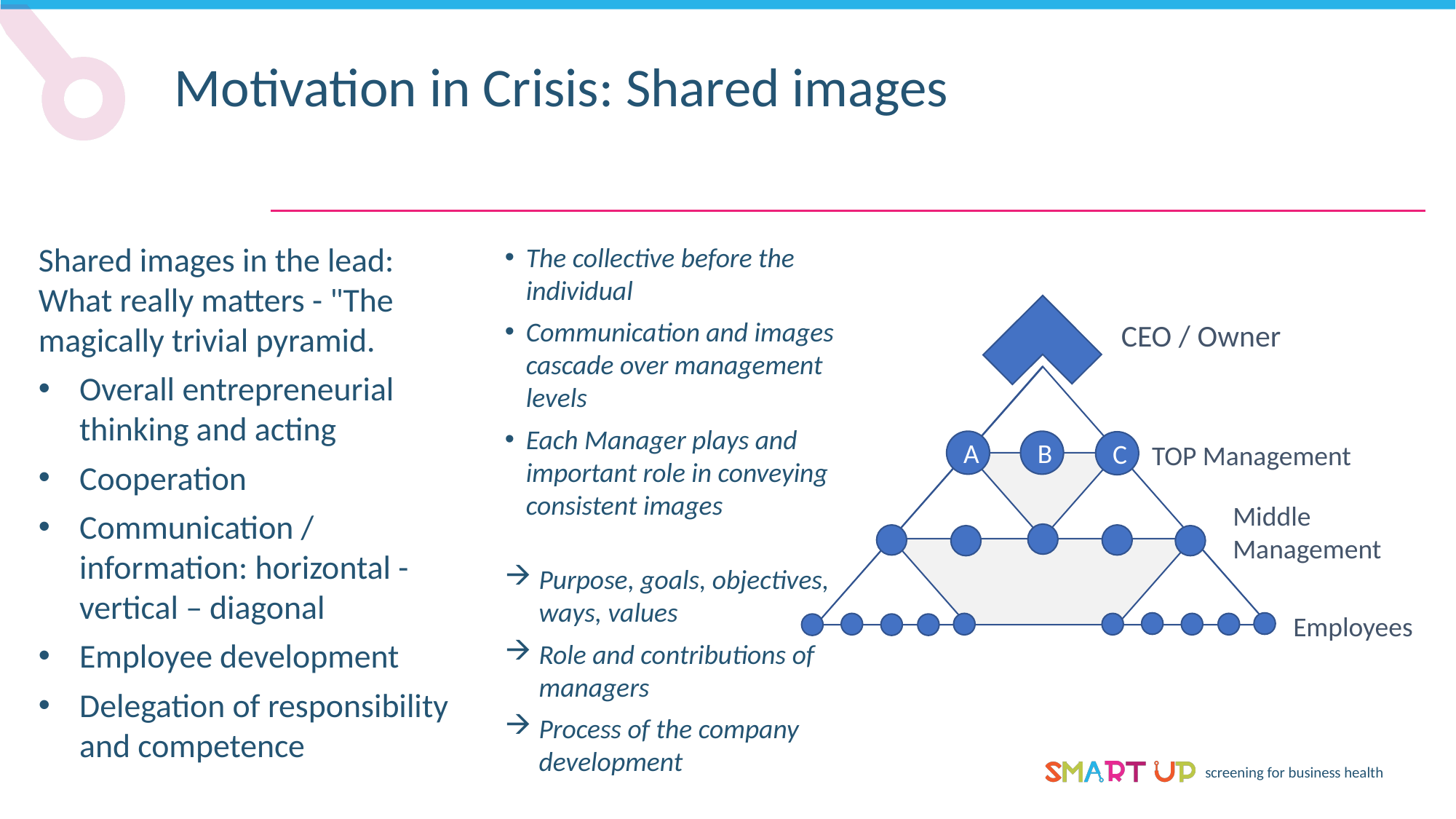

Motivation in Crisis: Shared images
Shared images in the lead: What really matters - "The magically trivial pyramid.
Overall entrepreneurial thinking and acting
Cooperation
Communication / information: horizontal - vertical – diagonal
Employee development
Delegation of responsibility and competence

The collective before the individual
Communication and images cascade over management levels
Each Manager plays and important role in conveying consistent images
Purpose, goals, objectives, ways, values
Role and contributions of managers
Process of the company development

CEO / Owner

A
B
C
TOP Management

Middle Management
Employees